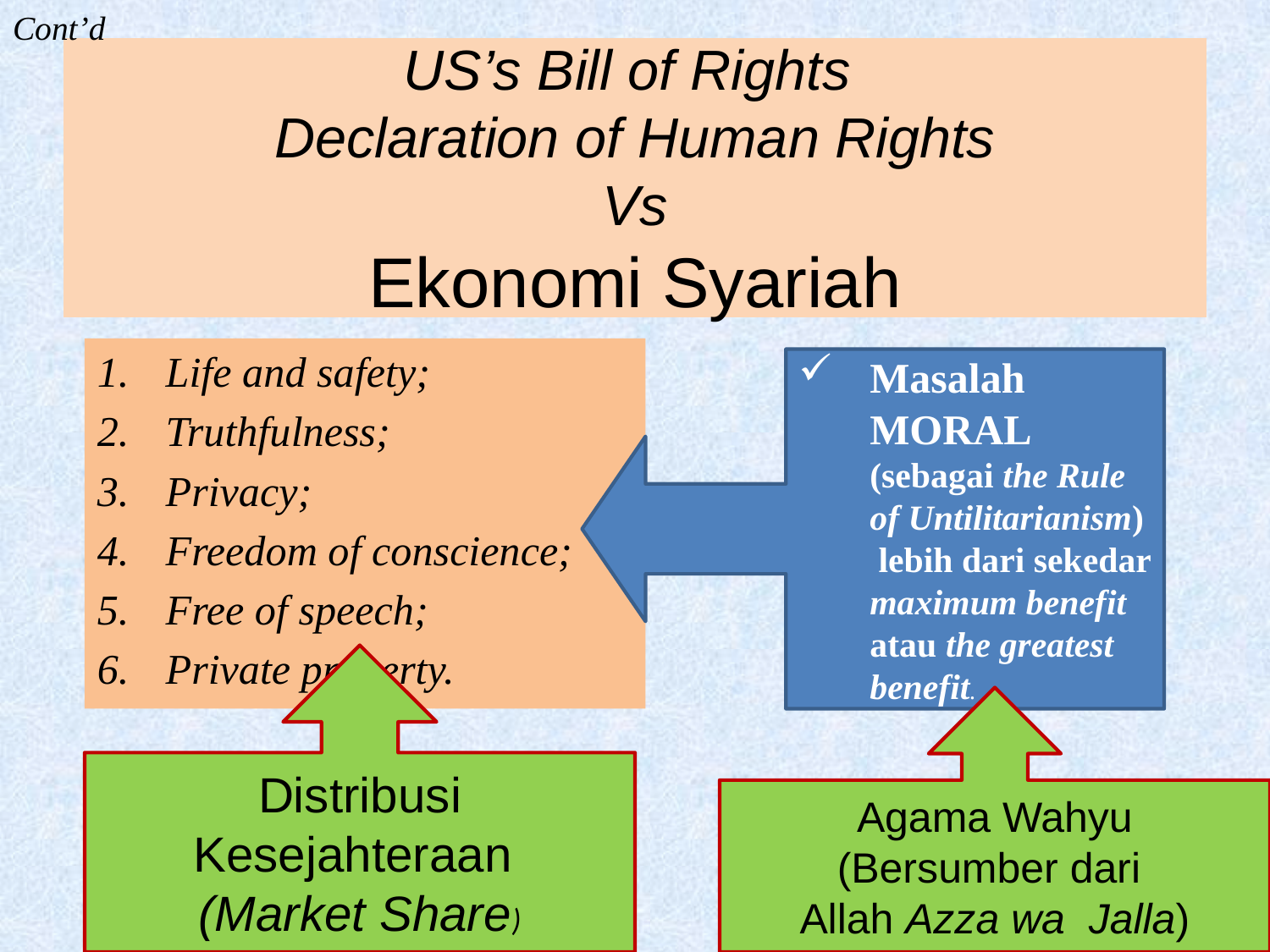

Cont’d
# US’s Bill of Rights Declaration of Human Rights Vs Ekonomi Syariah
Life and safety;
Truthfulness;
Privacy;
Freedom of conscience;
Free of speech;
Private property.

Masalah MORAL (sebagai the Rule of Untilitarianism)  lebih dari sekedar maximum benefit atau the greatest benefit.
Distribusi Kesejahteraan
(Market Share)
Agama Wahyu
(Bersumber dari
Allah Azza wa  Jalla)